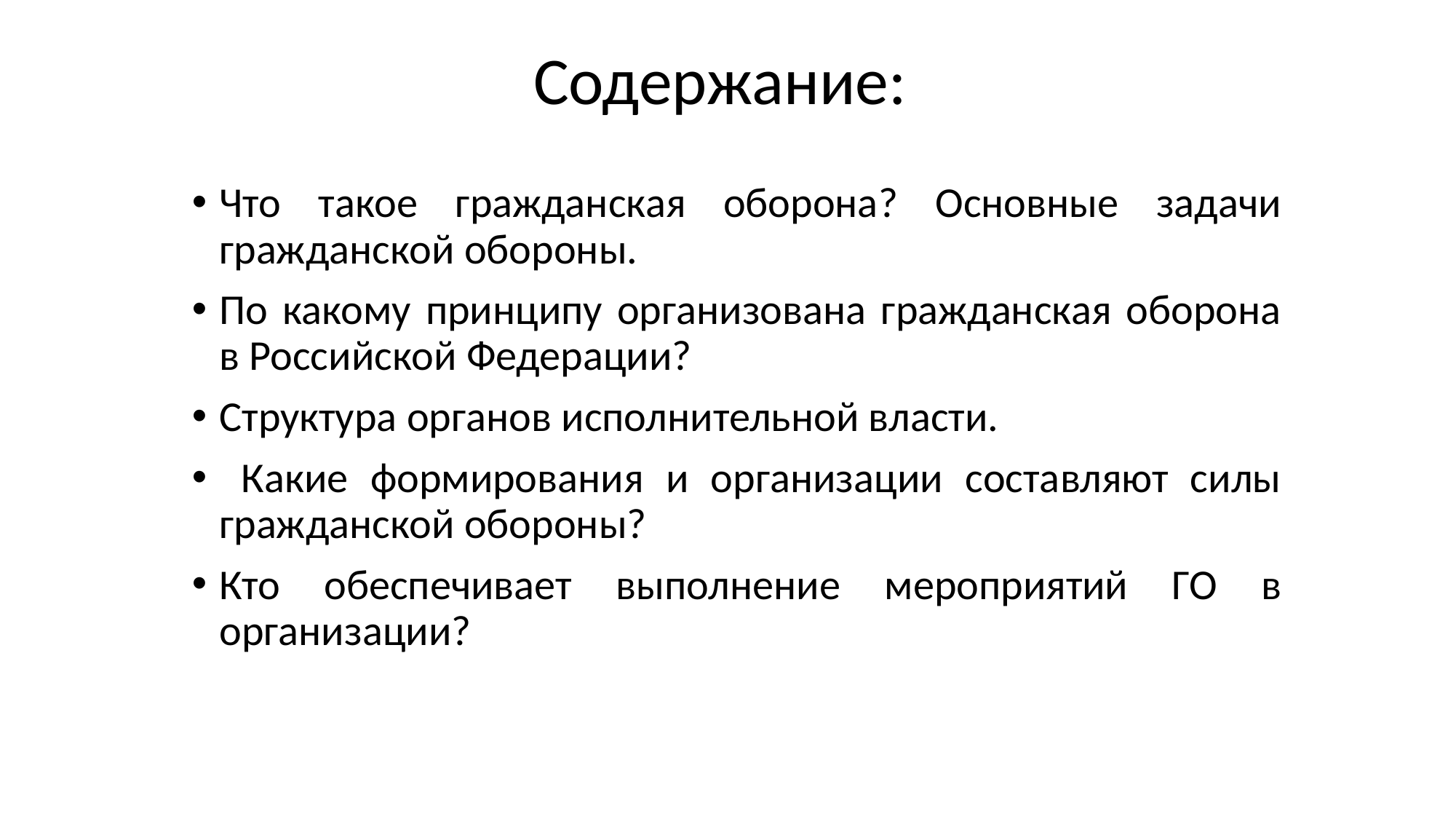

# Содержание:
Что такое гражданская оборона? Основные задачи гражданской обороны.
По какому принципу организована гражданская оборона в Российской Федерации?
Структура органов исполнительной власти.
 Какие формирования и организации составляют силы гражданской обороны?
Кто обеспечивает выполнение мероприятий ГО в организации?